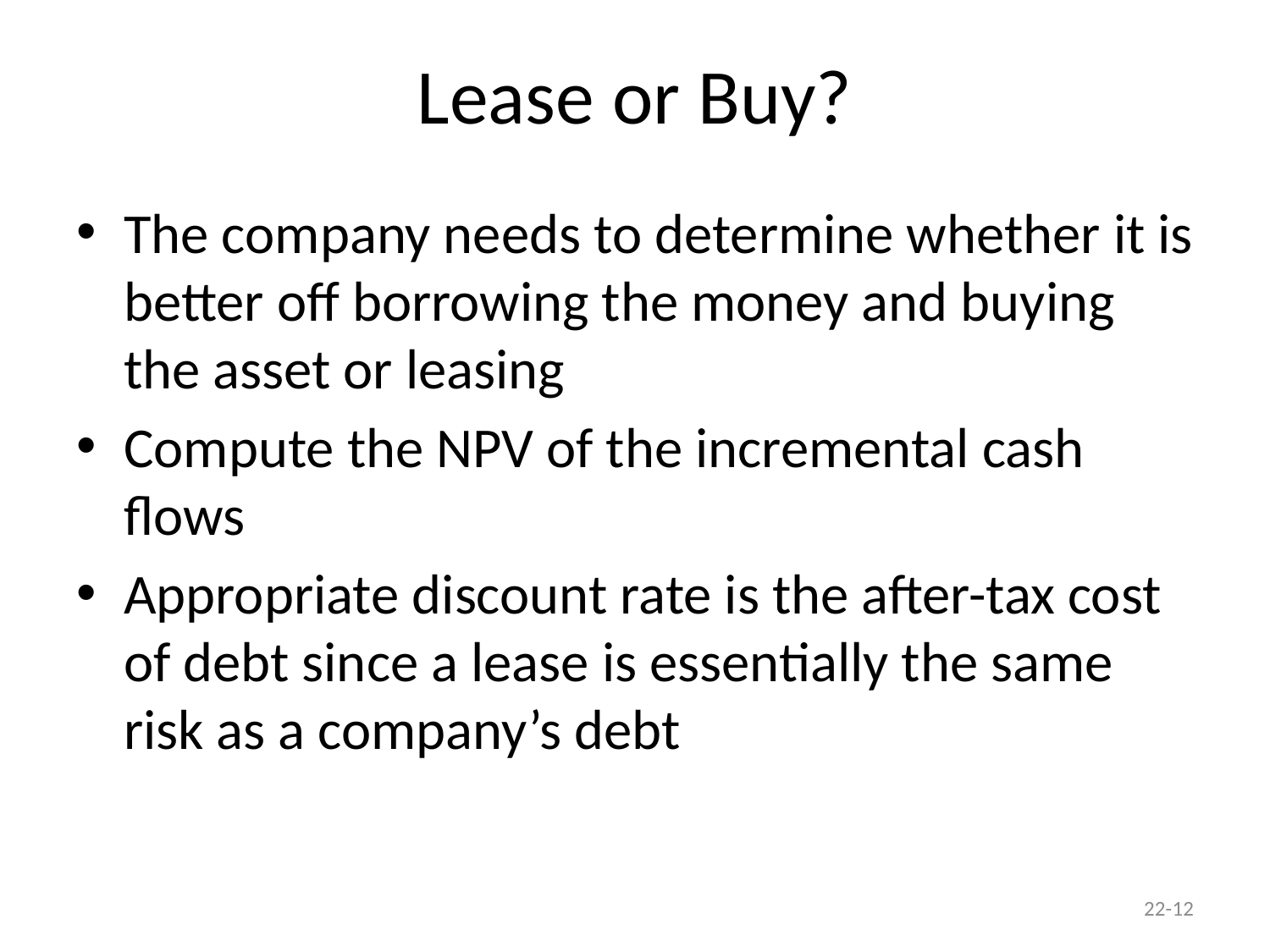

# Lease or Buy?
The company needs to determine whether it is better off borrowing the money and buying the asset or leasing
Compute the NPV of the incremental cash flows
Appropriate discount rate is the after-tax cost of debt since a lease is essentially the same risk as a company’s debt
22-12